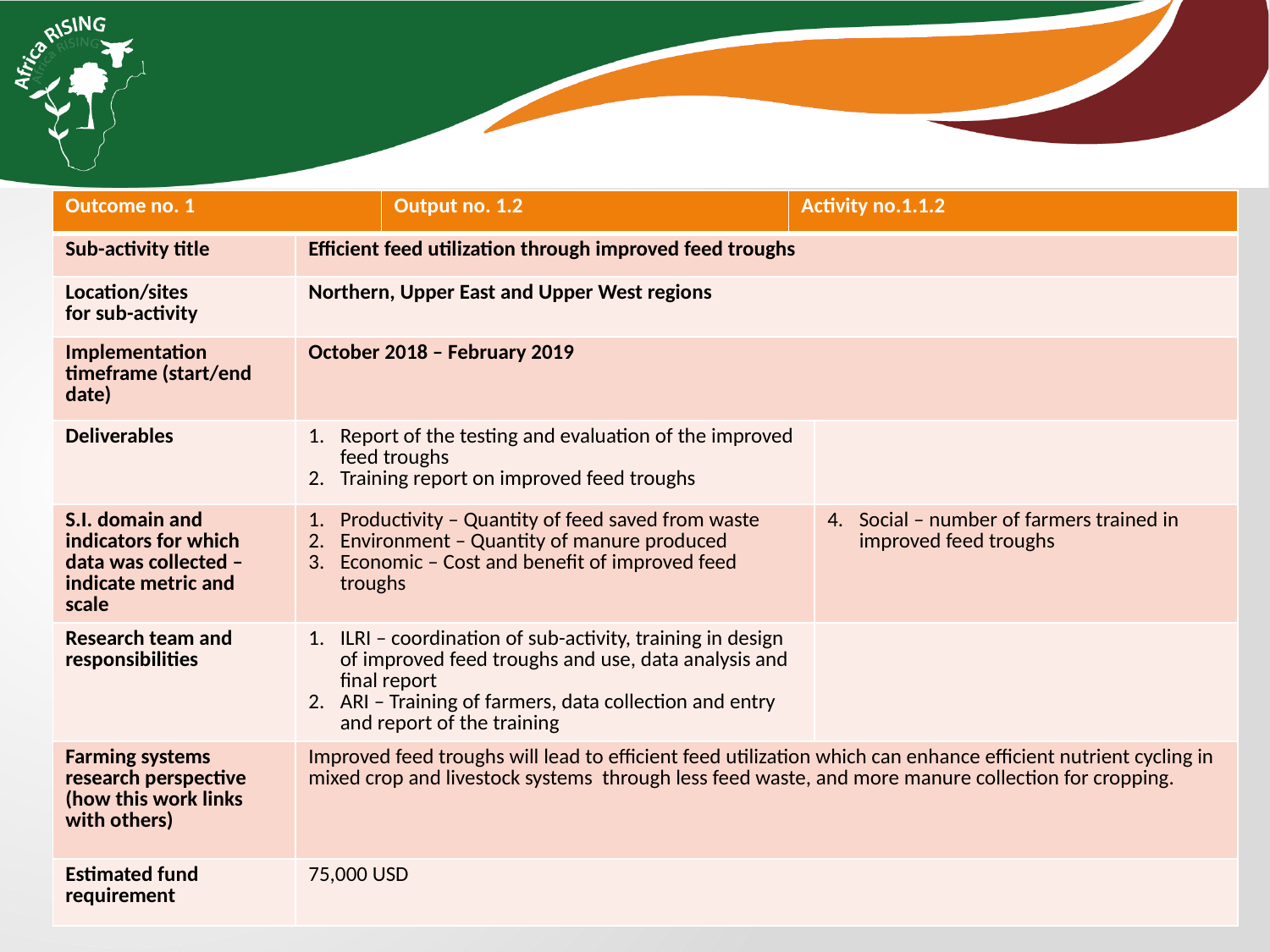

| Outcome no. 1 |  | Output no. 1.2 | Activity no.1.1.2 |  |
| --- | --- | --- | --- | --- |
| Sub-activity title | Efficient feed utilization through improved feed troughs |  |  |  |
| Location/sites for sub-activity | Northern, Upper East and Upper West regions |  |  |  |
| Implementation timeframe (start/end date) | October 2018 – February 2019 |  |  |  |
| Deliverables | Report of the testing and evaluation of the improved feed troughs Training report on improved feed troughs |  |  |  |
| S.I. domain and indicators for which data was collected – indicate metric and scale | Productivity – Quantity of feed saved from waste Environment – Quantity of manure produced Economic – Cost and benefit of improved feed troughs |  |  | Social – number of farmers trained in improved feed troughs |
| Research team and responsibilities | ILRI – coordination of sub-activity, training in design of improved feed troughs and use, data analysis and final report ARI – Training of farmers, data collection and entry and report of the training |  |  |  |
| Farming systems research perspective (how this work links with others) | Improved feed troughs will lead to efficient feed utilization which can enhance efficient nutrient cycling in mixed crop and livestock systems through less feed waste, and more manure collection for cropping. |  |  |  |
| Estimated fund requirement | 75,000 USD |  |  |  |